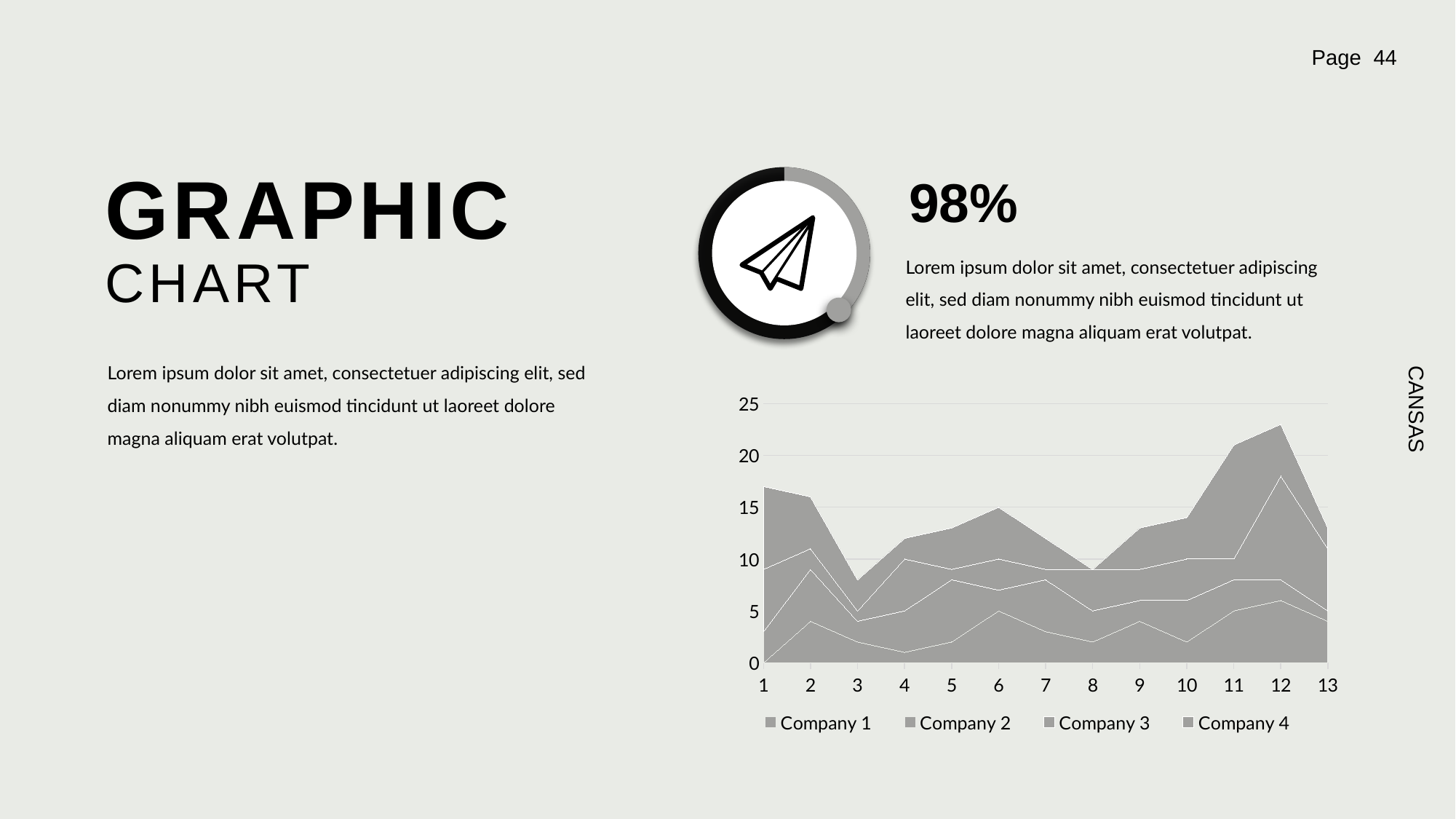

GRAPHIC
98%

Lorem ipsum dolor sit amet, consectetuer adipiscing elit, sed diam nonummy nibh euismod tincidunt ut laoreet dolore magna aliquam erat volutpat.
CHART
Lorem ipsum dolor sit amet, consectetuer adipiscing elit, sed diam nonummy nibh euismod tincidunt ut laoreet dolore magna aliquam erat volutpat.

### Chart

| Category | Company 1 | Company 2 | Company 3 | Company 4 |
|---|---|---|---|---|
| 1 | 0.0 | 3.0 | 6.0 | 8.0 |
| 2 | 4.0 | 5.0 | 2.0 | 5.0 |
| 3 | 2.0 | 2.0 | 1.0 | 3.0 |
| 4 | 1.0 | 4.0 | 5.0 | 2.0 |
| 5 | 2.0 | 6.0 | 1.0 | 4.0 |
| 6 | 5.0 | 2.0 | 3.0 | 5.0 |
| 7 | 3.0 | 5.0 | 1.0 | 3.0 |
| 8 | 2.0 | 3.0 | 4.0 | 0.0 |
| 9 | 4.0 | 2.0 | 3.0 | 4.0 |
| 10 | 2.0 | 4.0 | 4.0 | 4.0 |
| 11 | 5.0 | 3.0 | 2.0 | 11.0 |
| 12 | 6.0 | 2.0 | 10.0 | 5.0 |
| 13 | 4.0 | 1.0 | 6.0 | 2.0 |